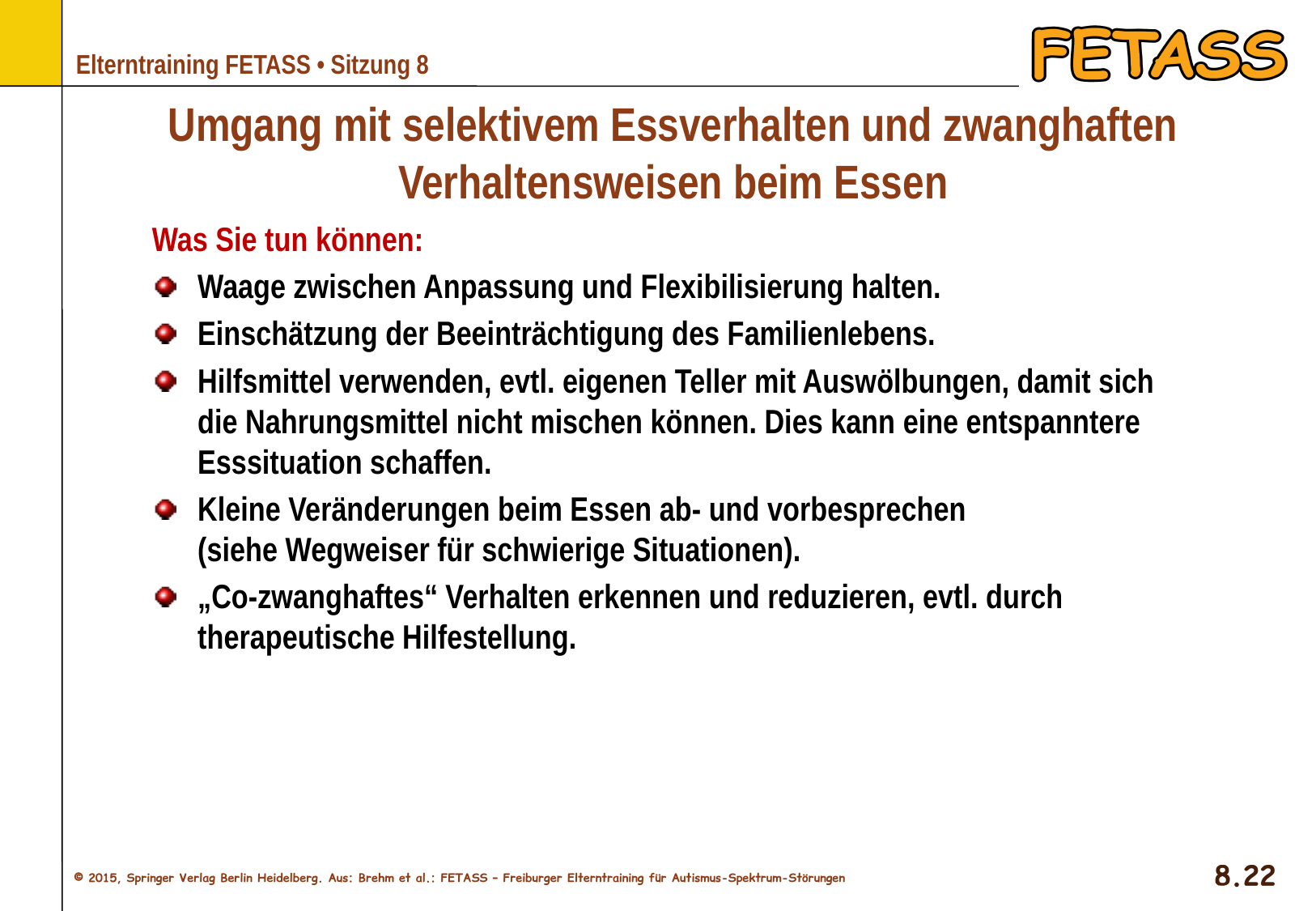

# Umgang mit selektivem Essverhalten und zwanghaften Verhaltensweisen beim Essen
Was Sie tun können:
Waage zwischen Anpassung und Flexibilisierung halten.
Einschätzung der Beeinträchtigung des Familienlebens.
Hilfsmittel verwenden, evtl. eigenen Teller mit Auswölbungen, damit sich die Nahrungsmittel nicht mischen können. Dies kann eine entspanntere Esssituation schaffen.
Kleine Veränderungen beim Essen ab- und vorbesprechen
(siehe Wegweiser für schwierige Situationen).
„Co-zwanghaftes“ Verhalten erkennen und reduzieren, evtl. durch therapeutische Hilfestellung.
8.22